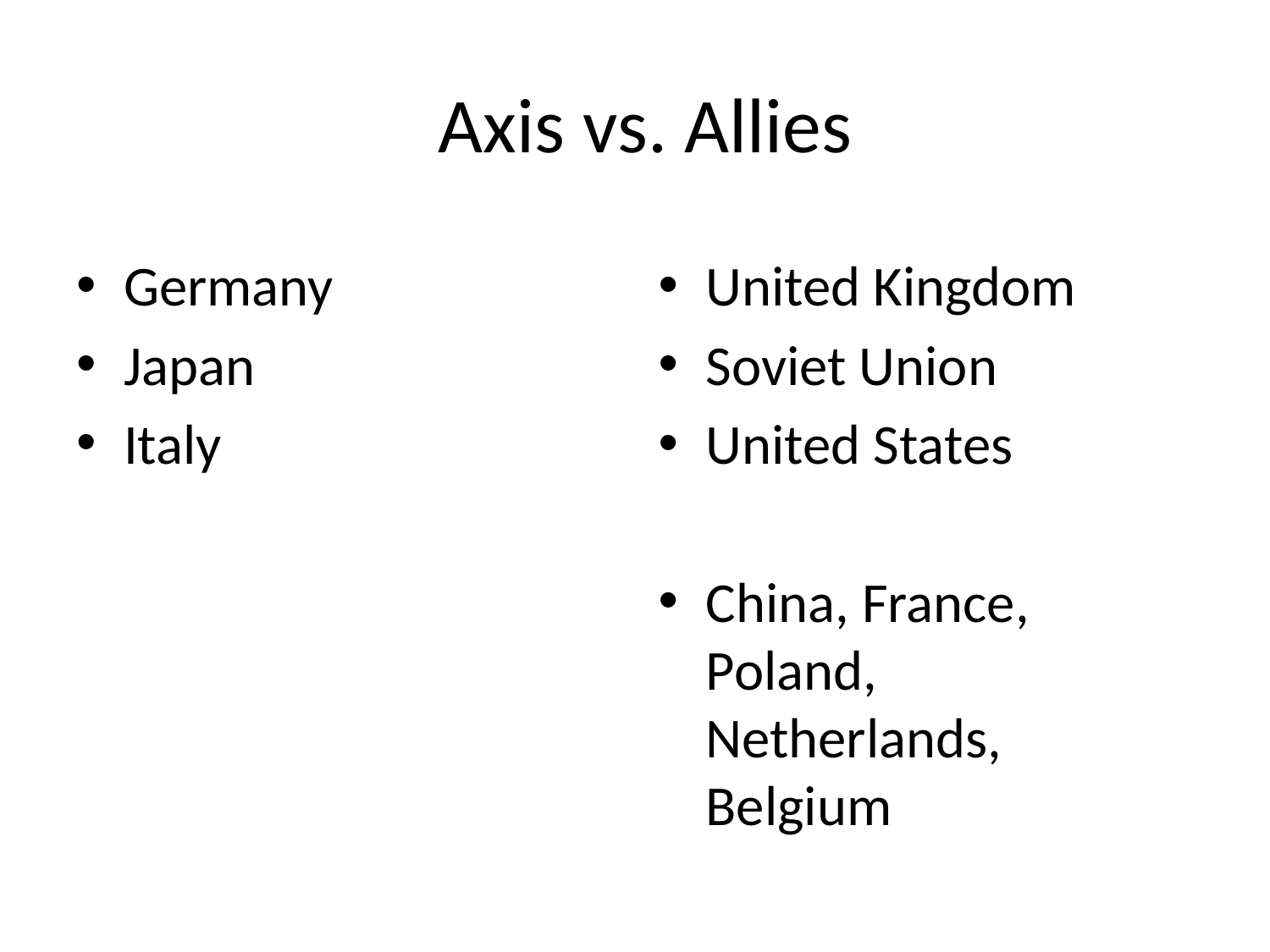

# Axis vs. Allies
Germany
Japan
Italy
United Kingdom
Soviet Union
United States

China, France, Poland, Netherlands, Belgium